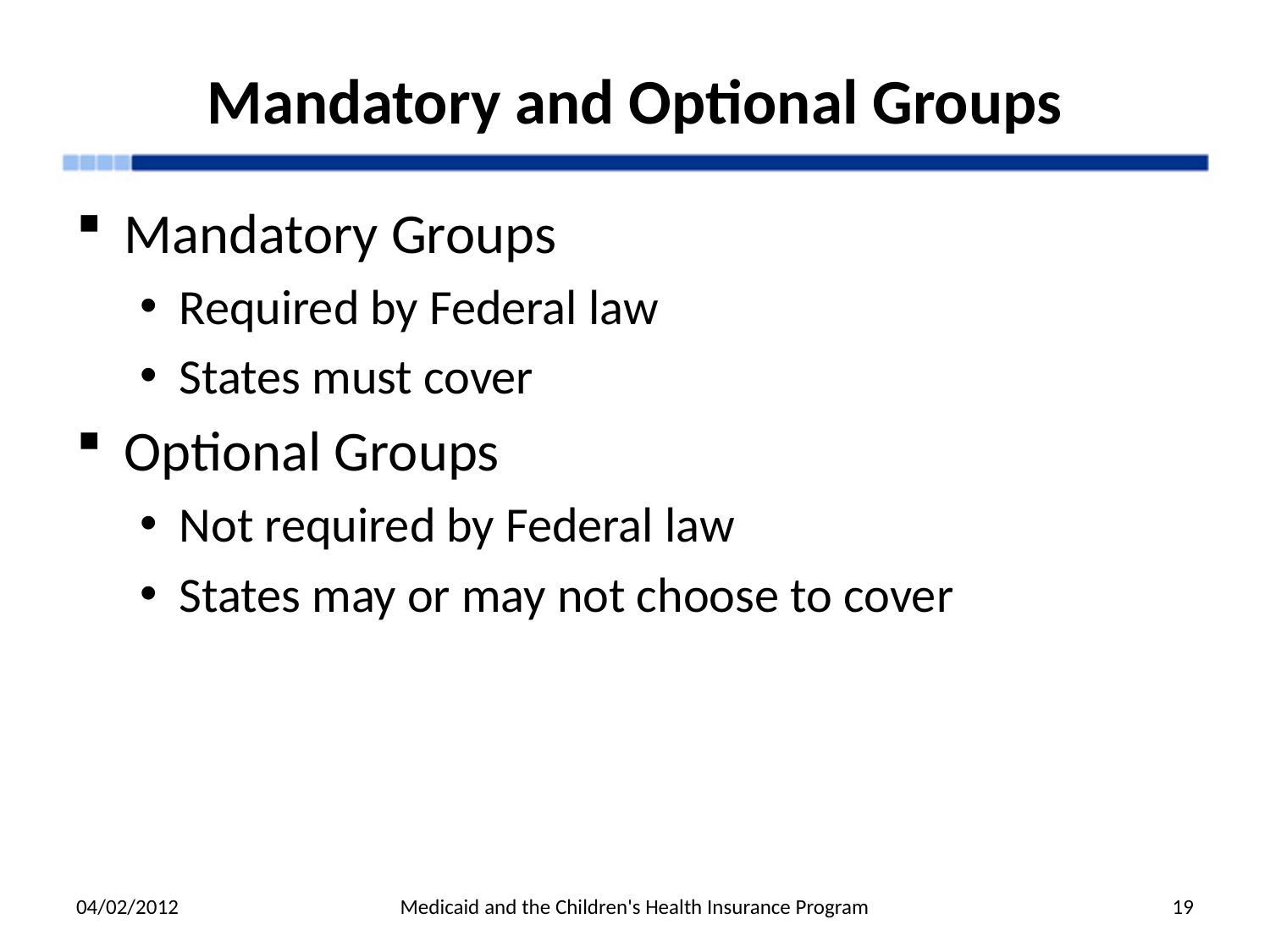

# Mandatory and Optional Groups
Mandatory Groups
Required by Federal law
States must cover
Optional Groups
Not required by Federal law
States may or may not choose to cover
04/02/2012
Medicaid and the Children's Health Insurance Program
19